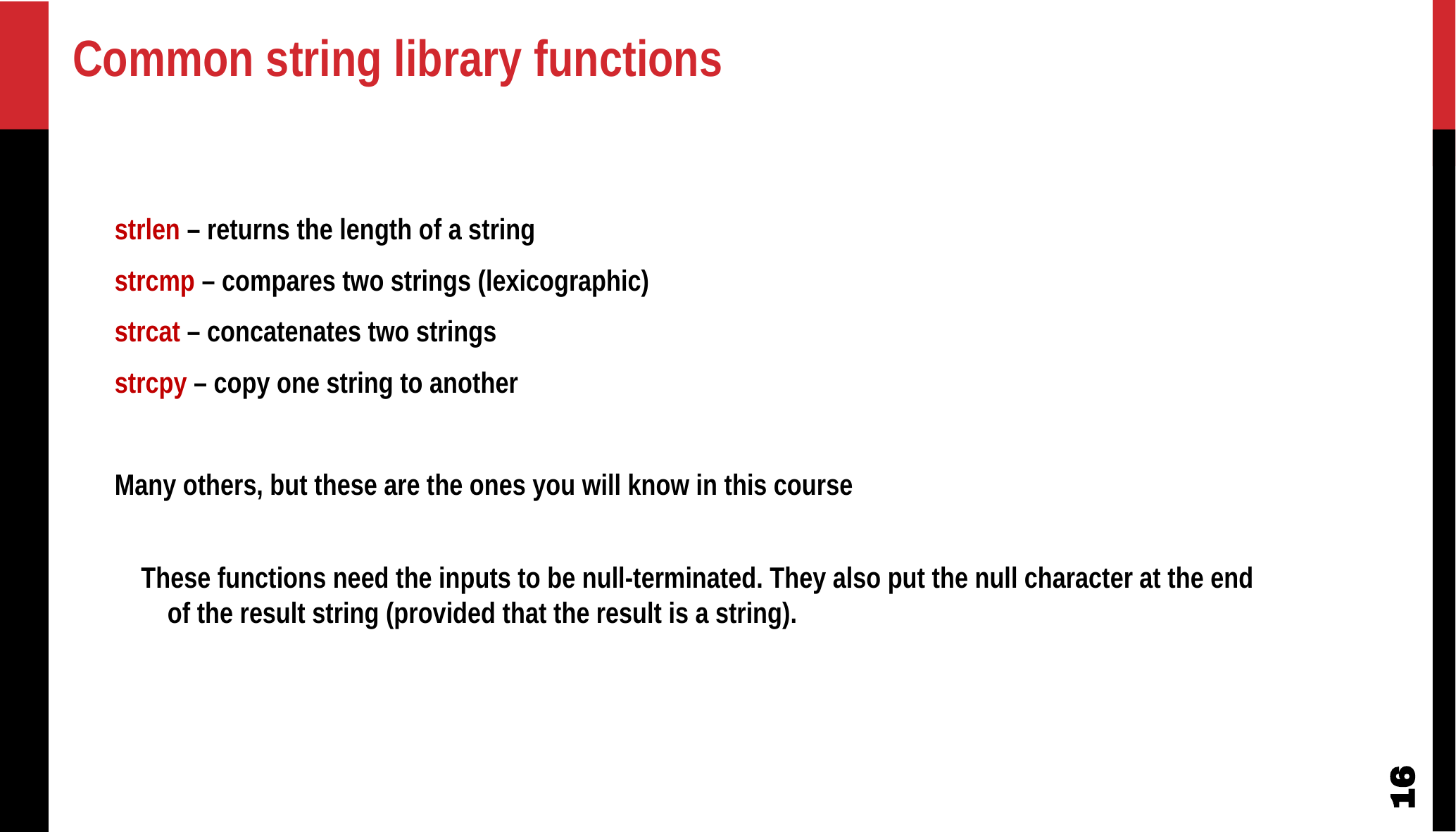

# Common string library functions
strlen – returns the length of a string
strcmp – compares two strings (lexicographic)
strcat – concatenates two strings
strcpy – copy one string to another

Many others, but these are the ones you will know in this course

These functions need the inputs to be null-terminated. They also put the null character at the end of the result string (provided that the result is a string).
16